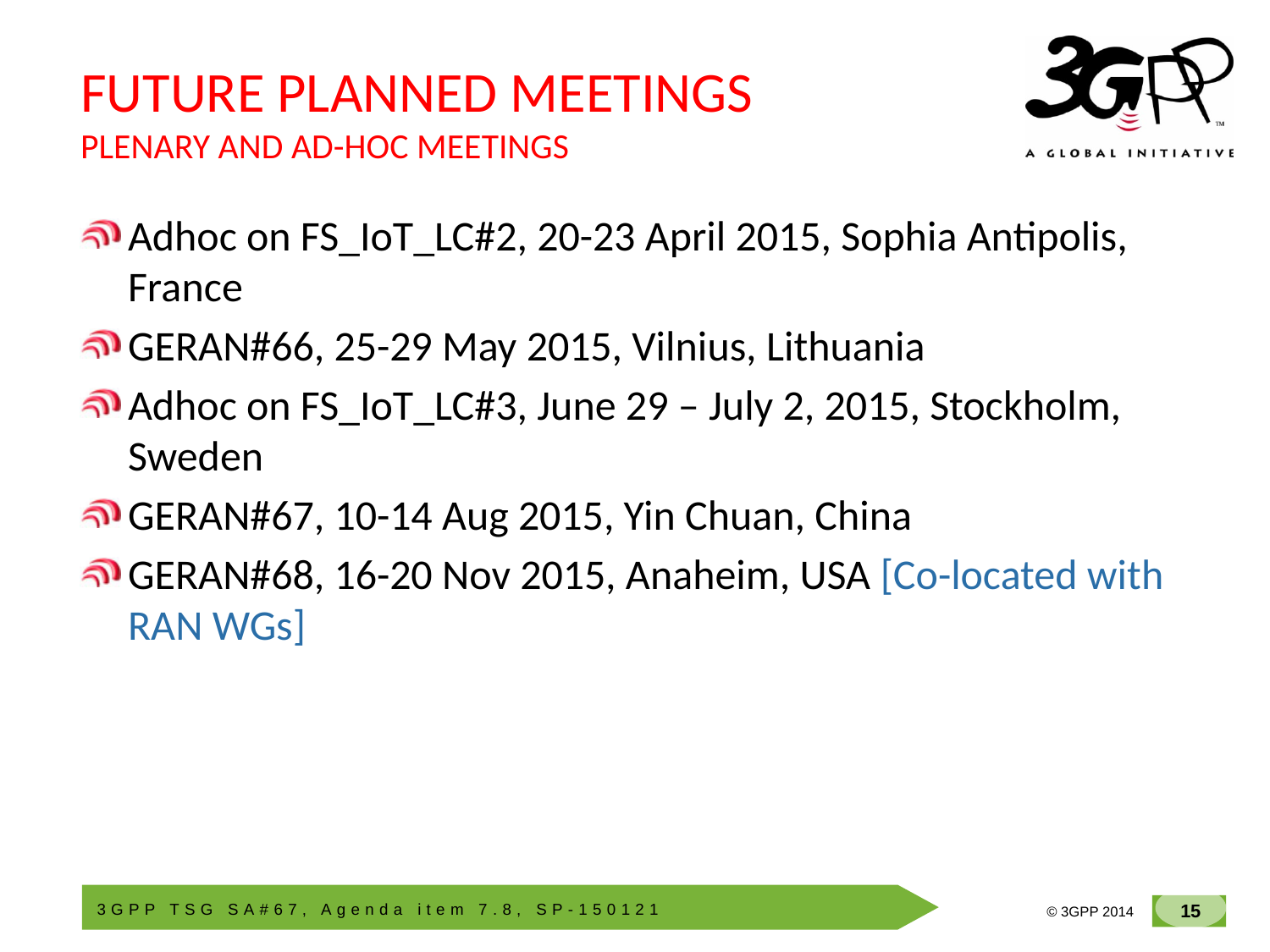

# FUTURE PLANNED MEETINGS PLENARY AND AD-HOC MEETINGS
Adhoc on FS_IoT_LC#2, 20-23 April 2015, Sophia Antipolis, France
GERAN#66, 25-29 May 2015, Vilnius, Lithuania
Adhoc on FS_IoT_LC#3, June 29 – July 2, 2015, Stockholm, Sweden
GERAN#67, 10-14 Aug 2015, Yin Chuan, China
GERAN#68, 16-20 Nov 2015, Anaheim, USA [Co-located with RAN WGs]